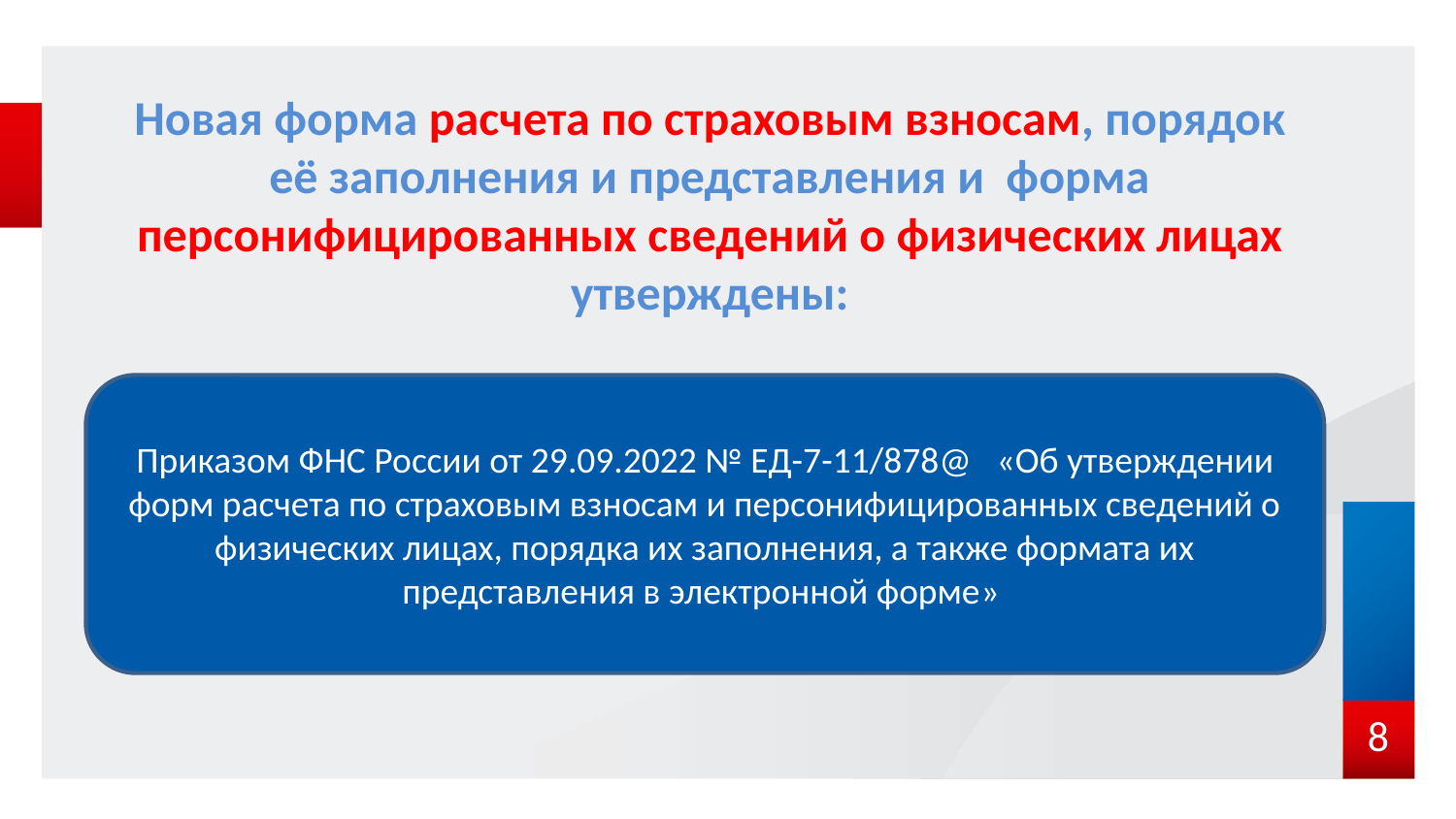

# Новая форма расчета по страховым взносам, порядок её заполнения и представления и  форма персонифицированных сведений о физических лицах утверждены:
Приказом ФНС России от 29.09.2022 № ЕД-7-11/878@   «Об утверждении форм расчета по страховым взносам и персонифицированных сведений о физических лицах, порядка их заполнения, а также формата их представления в электронной форме»
8